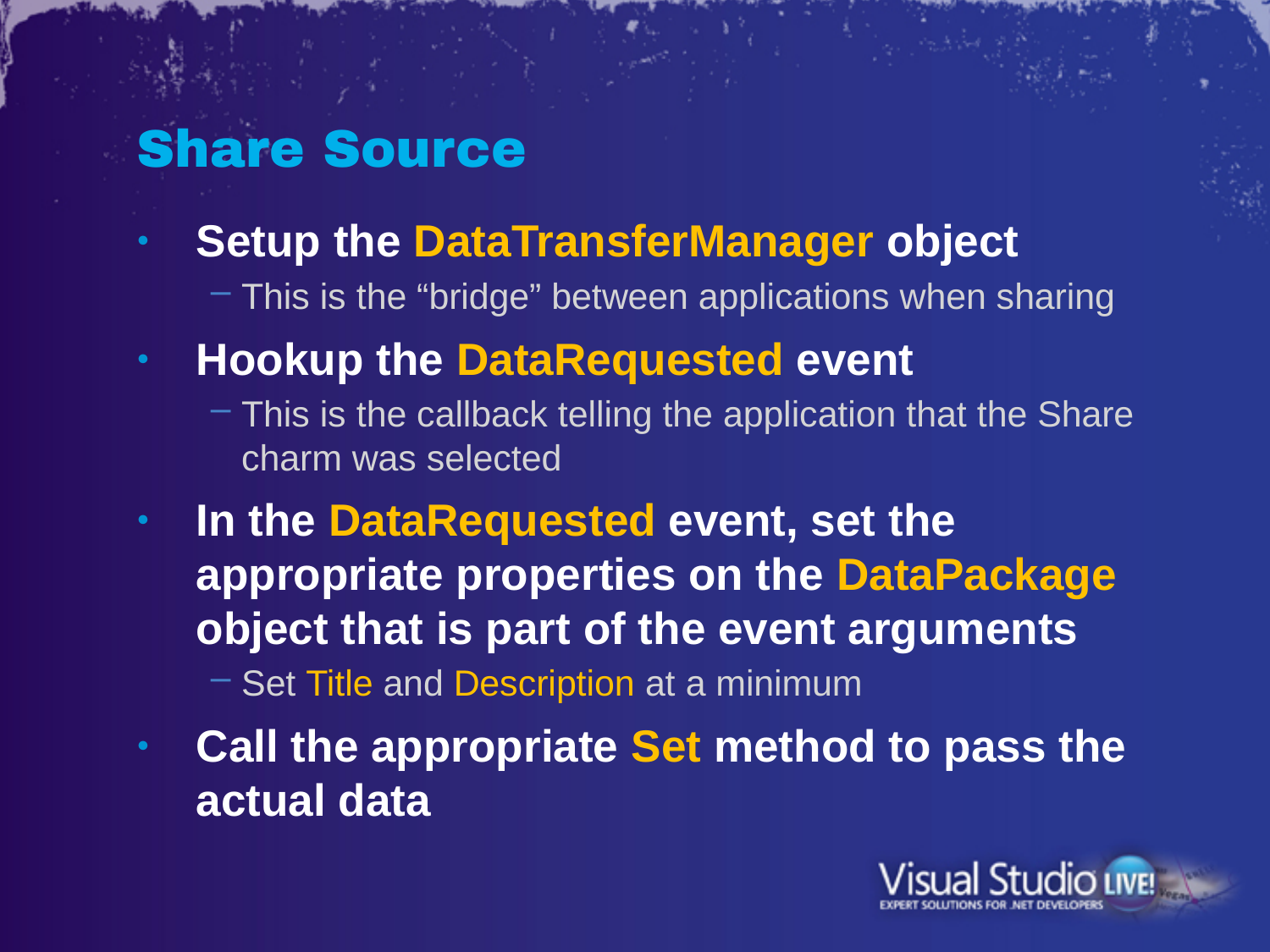

# Share Source
Setup the DataTransferManager object
This is the “bridge” between applications when sharing
Hookup the DataRequested event
This is the callback telling the application that the Share charm was selected
In the DataRequested event, set the appropriate properties on the DataPackage object that is part of the event arguments
Set Title and Description at a minimum
Call the appropriate Set method to pass the actual data